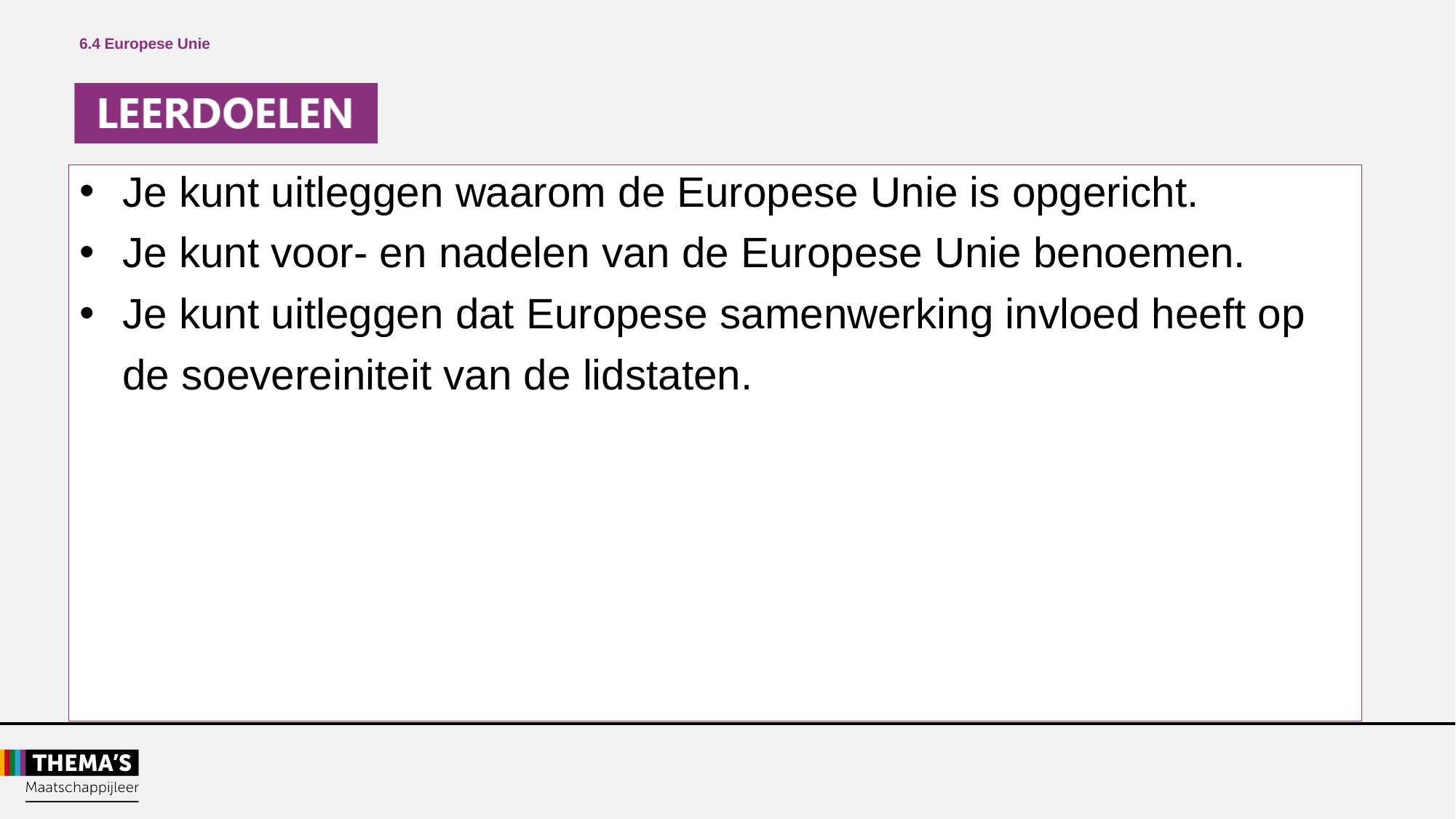

6.4 Europese Unie
Je kunt uitleggen waarom de Europese Unie is opgericht.
Je kunt voor- en nadelen van de Europese Unie benoemen.
Je kunt uitleggen dat Europese samenwerking invloed heeft op
	de soevereiniteit van de lidstaten.